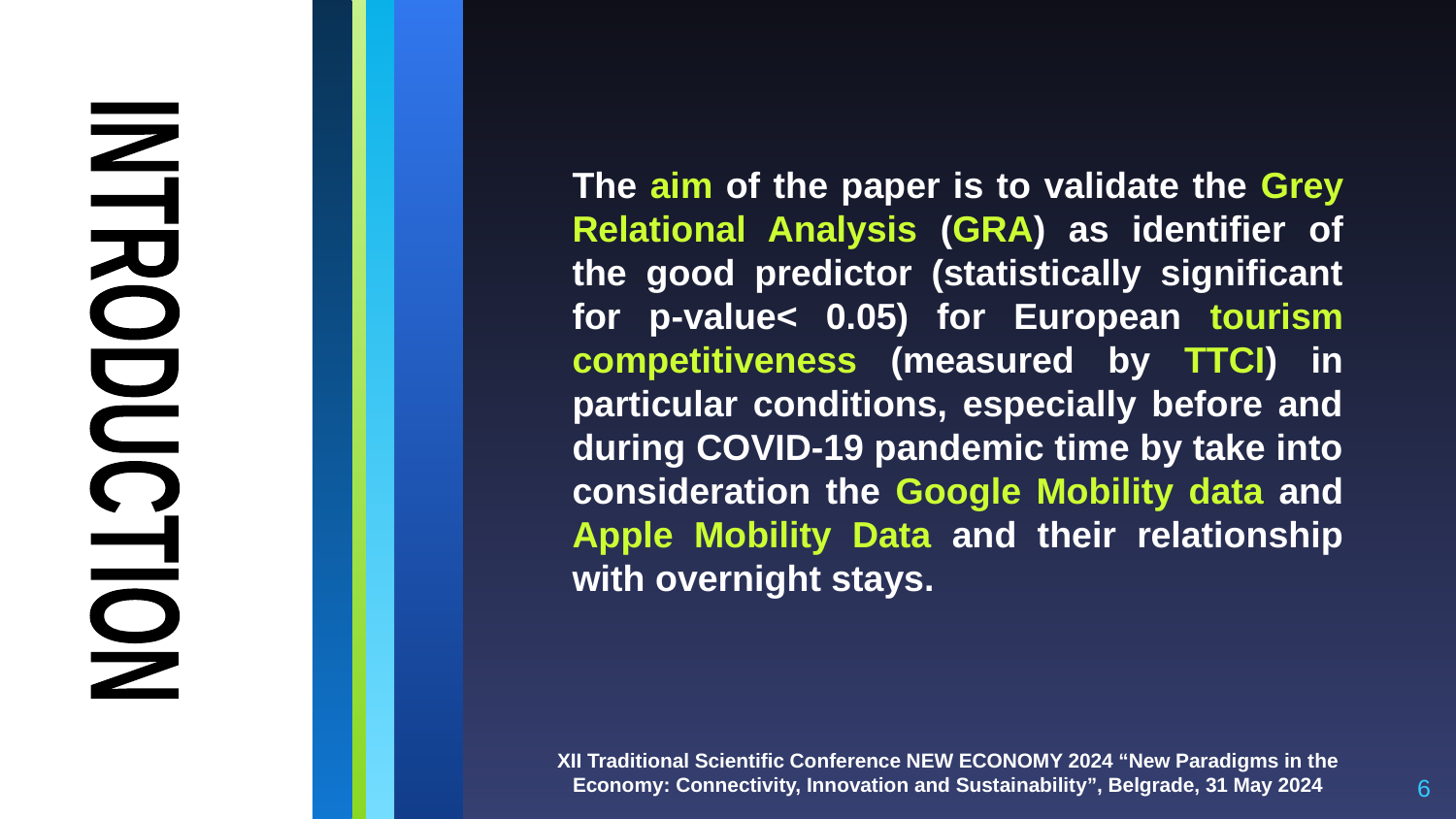

# The aim of the paper is to validate the Grey Relational Analysis (GRA) as identifier of the good predictor (statistically significant for p-value< 0.05) for European tourism competitiveness (measured by TTCI) in particular conditions, especially before and during COVID-19 pandemic time by take into consideration the Google Mobility data and Apple Mobility Data and their relationship with overnight stays.
INTRODUCTION
XII Traditional Scientific Conference NEW ECONOMY 2024 “New Paradigms in the Economy: Connectivity, Innovation and Sustainability”, Belgrade, 31 May 2024

6